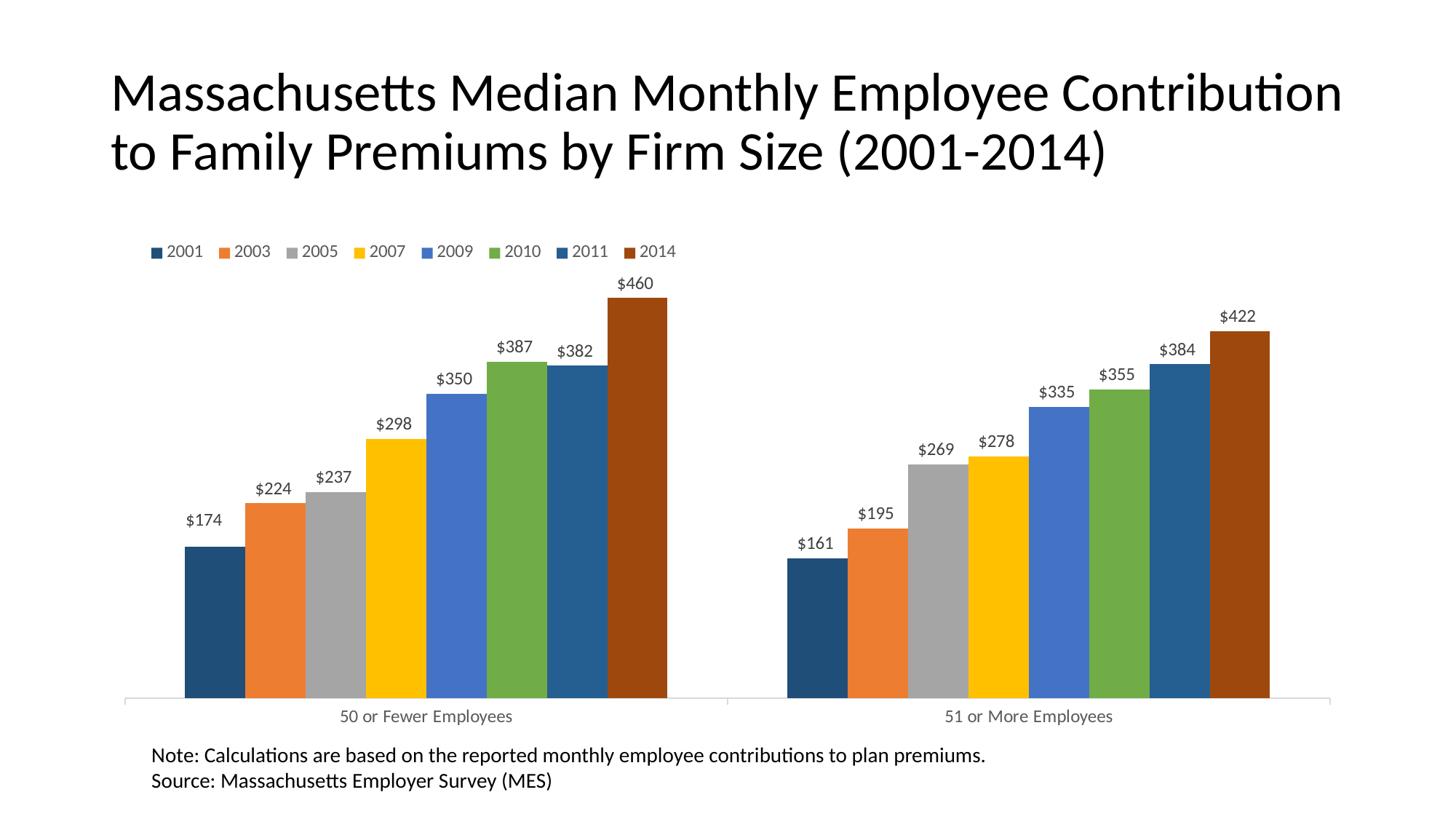

# Massachusetts Median Monthly Employee Contribution to Family Premiums by Firm Size (2001-2014)

### Chart

| Category | 2001 | 2003 | 2005 | 2007 | 2009 | 2010 | 2011 | 2014 |
|---|---|---|---|---|---|---|---|---|
| 50 or Fewer Employees | 174.0 | 224.0 | 237.0 | 298.0 | 350.0 | 387.0 | 382.0 | 460.0 |
| 51 or More Employees | 161.0 | 195.0 | 269.0 | 278.0 | 335.0 | 355.0 | 384.0 | 422.0 |
Note: Calculations are based on the reported monthly employee contributions to plan premiums.
Source: Massachusetts Employer Survey (MES)